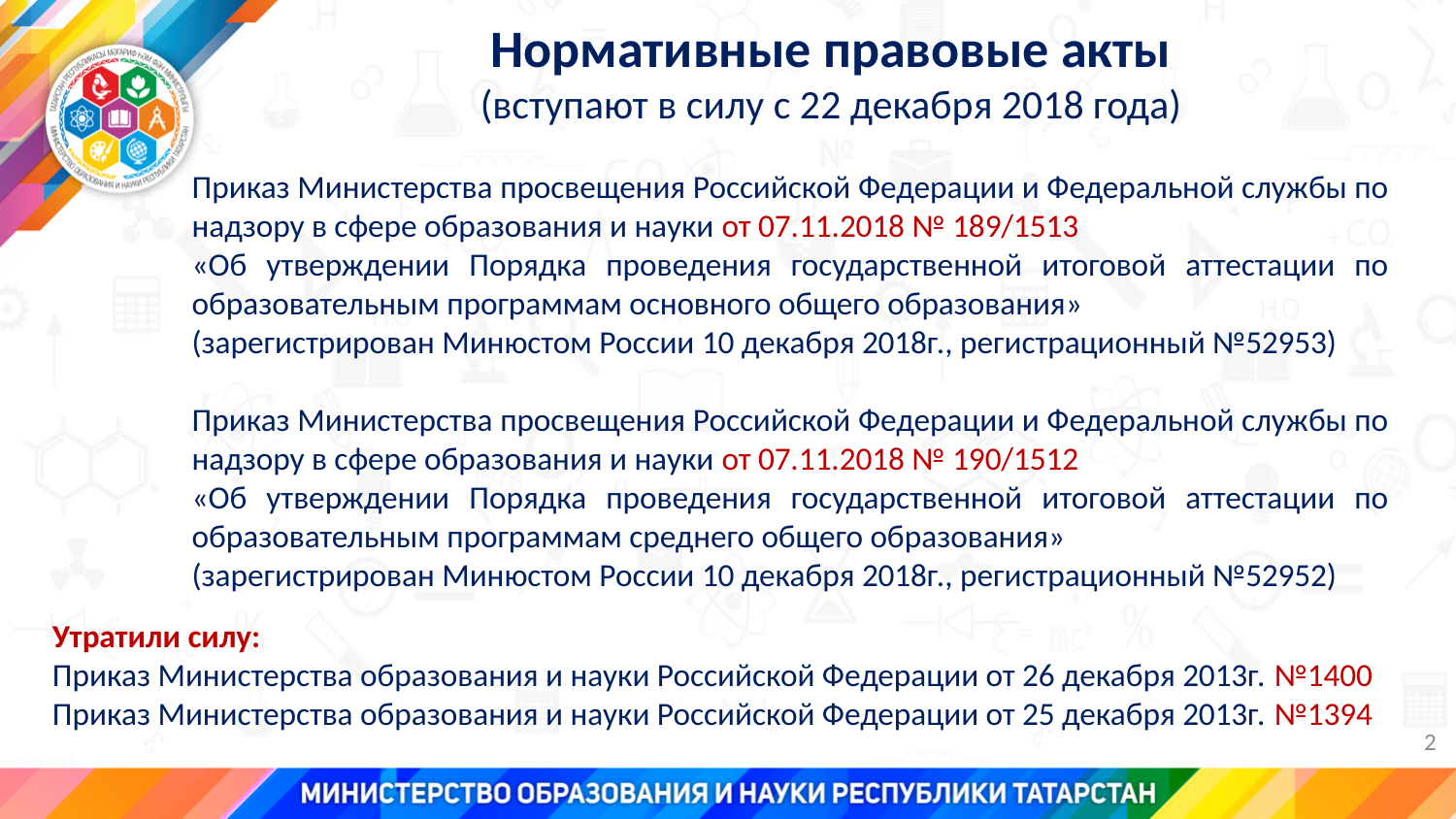

Нормативные правовые акты
(вступают в силу с 22 декабря 2018 года)
Приказ Министерства просвещения Российской Федерации и Федеральной службы по надзору в сфере образования и науки от 07.11.2018 № 189/1513
«Об утверждении Порядка проведения государственной итоговой аттестации по образовательным программам основного общего образования»
(зарегистрирован Минюстом России 10 декабря 2018г., регистрационный №52953)

Приказ Министерства просвещения Российской Федерации и Федеральной службы по надзору в сфере образования и науки от 07.11.2018 № 190/1512
«Об утверждении Порядка проведения государственной итоговой аттестации по образовательным программам среднего общего образования»
(зарегистрирован Минюстом России 10 декабря 2018г., регистрационный №52952)
Утратили силу:
Приказ Министерства образования и науки Российской Федерации от 26 декабря 2013г. №1400
Приказ Министерства образования и науки Российской Федерации от 25 декабря 2013г. №1394
2